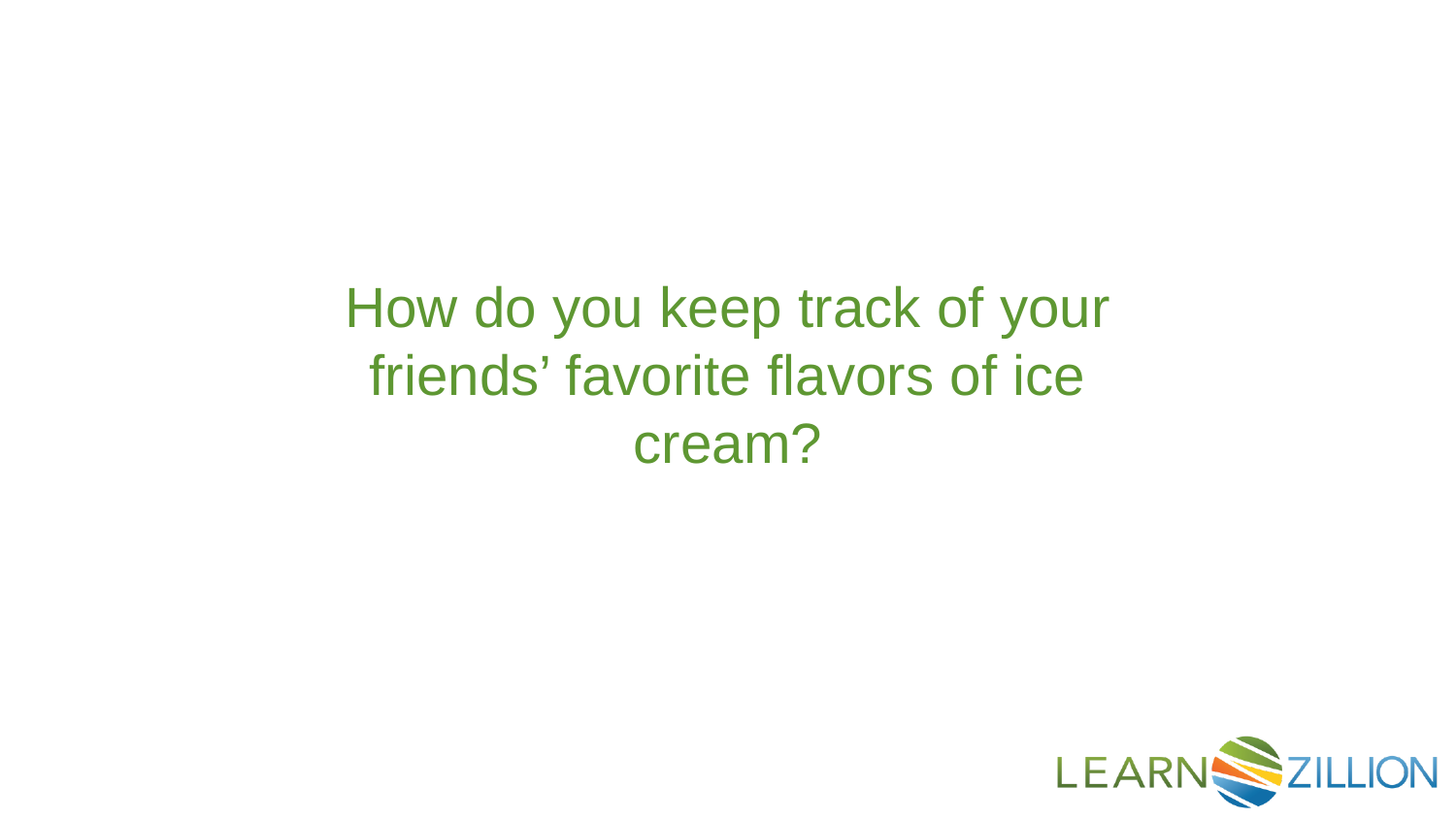

How do you keep track of your friends’ favorite flavors of ice cream?